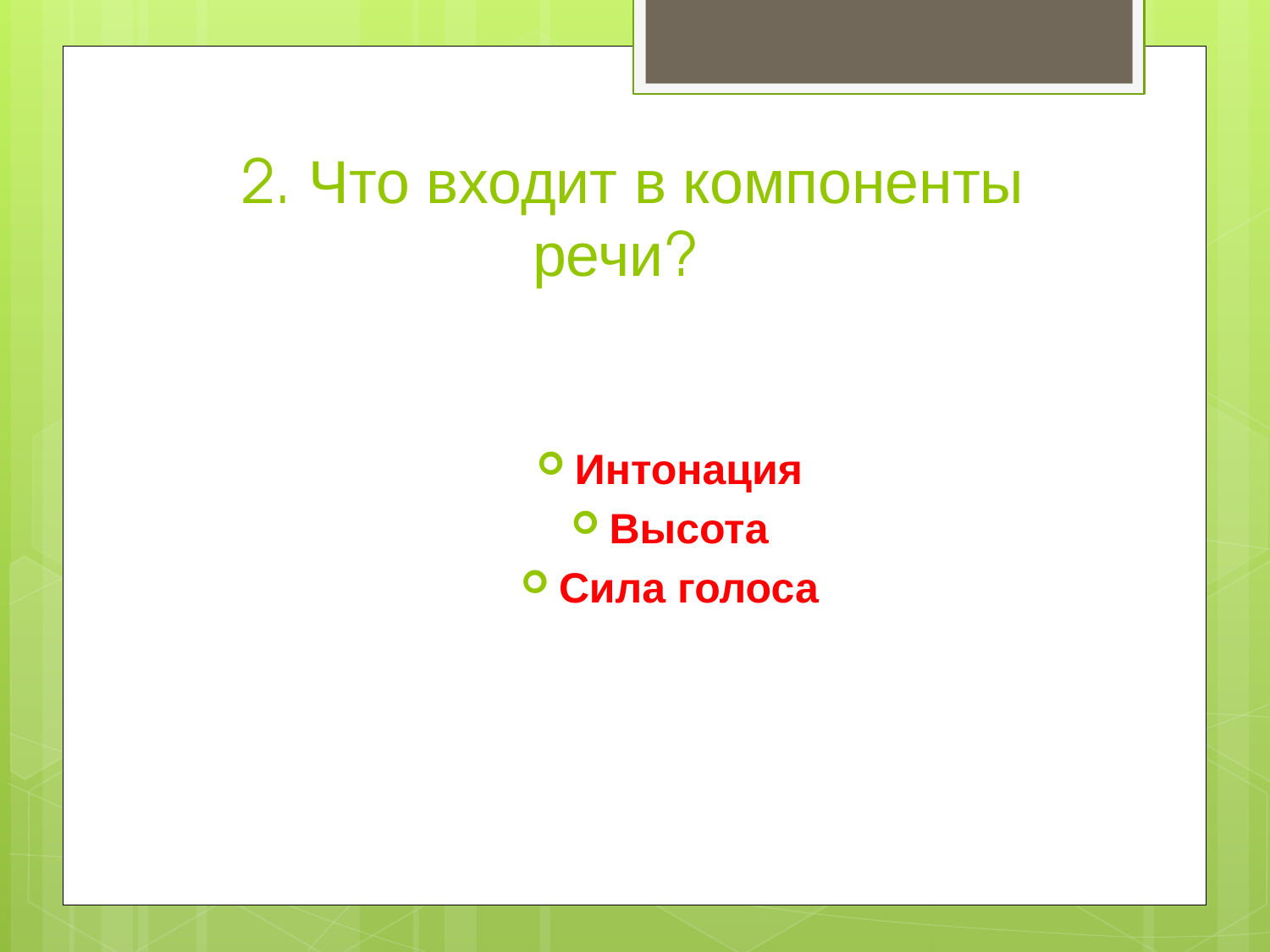

# 2. Что входит в компоненты речи?
Интонация
Высота
Сила голоса